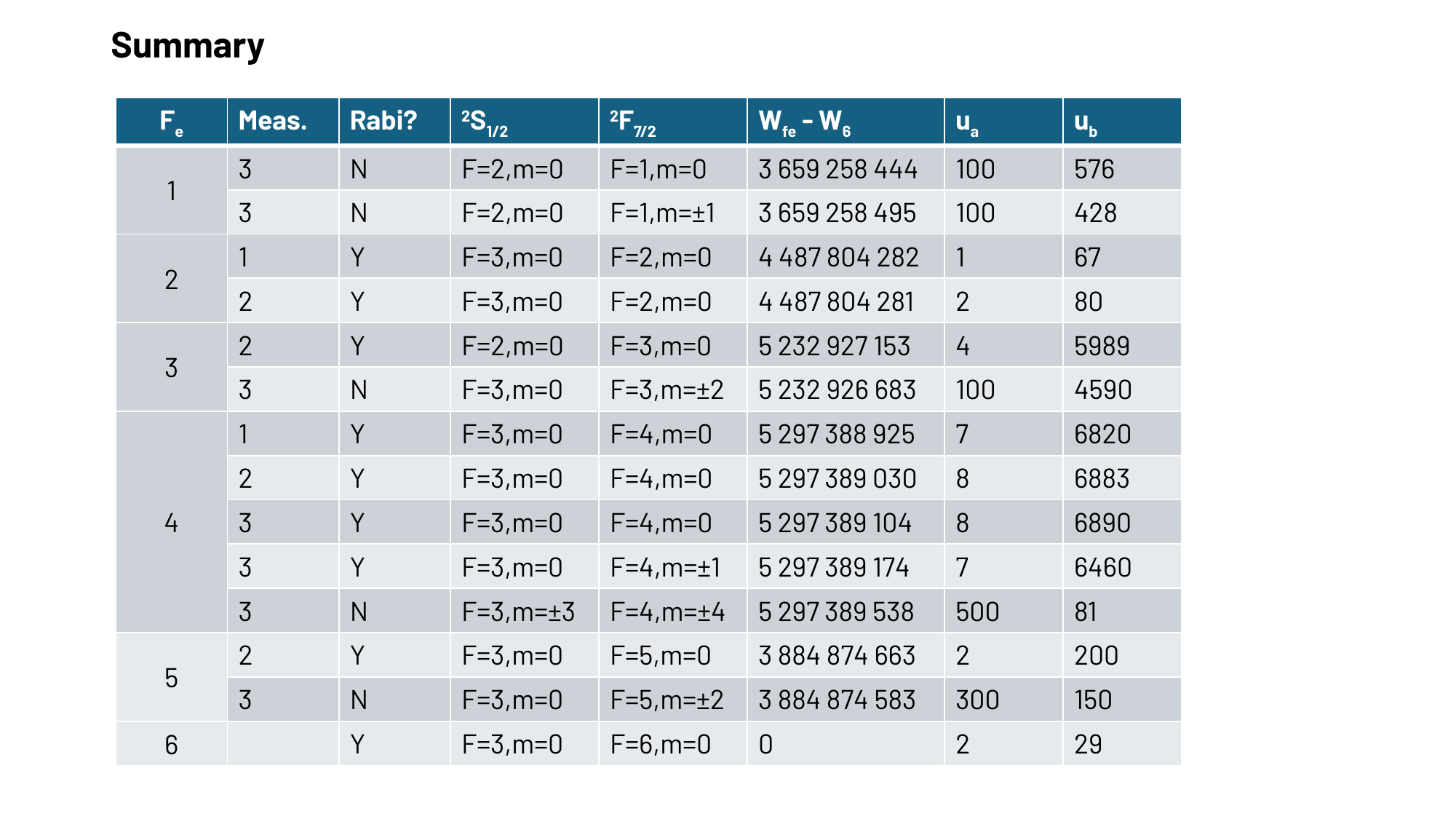

# Summary
| Fe | Meas. | Rabi? | 2S1/2 | 2F7/2 | Wfe - W6 | ua | ub |
| --- | --- | --- | --- | --- | --- | --- | --- |
| 1 | 3 | N | F=2,m=0 | F=1,m=0 | 3 659 258 444 | 100 | 576 |
|  | 3 | N | F=2,m=0 | F=1,m=±1 | 3 659 258 495 | 100 | 428 |
| 2 | 1 | Y | F=3,m=0 | F=2,m=0 | 4 487 804 282 | 1 | 67 |
|  | 2 | Y | F=3,m=0 | F=2,m=0 | 4 487 804 281 | 2 | 80 |
| 3 | 2 | Y | F=2,m=0 | F=3,m=0 | 5 232 927 153 | 4 | 5989 |
|  | 3 | N | F=3,m=0 | F=3,m=±2 | 5 232 926 683 | 100 | 4590 |
| 4 | 1 | Y | F=3,m=0 | F=4,m=0 | 5 297 388 925 | 7 | 6820 |
|  | 2 | Y | F=3,m=0 | F=4,m=0 | 5 297 389 030 | 8 | 6883 |
|  | 3 | Y | F=3,m=0 | F=4,m=0 | 5 297 389 104 | 8 | 6890 |
|  | 3 | Y | F=3,m=0 | F=4,m=±1 | 5 297 389 174 | 7 | 6460 |
|  | 3 | N | F=3,m=±3 | F=4,m=±4 | 5 297 389 538 | 500 | 81 |
| 5 | 2 | Y | F=3,m=0 | F=5,m=0 | 3 884 874 663 | 2 | 200 |
|  | 3 | N | F=3,m=0 | F=5,m=±2 | 3 884 874 583 | 300 | 150 |
| 6 |  | Y | F=3,m=0 | F=6,m=0 | 0 | 2 | 29 |